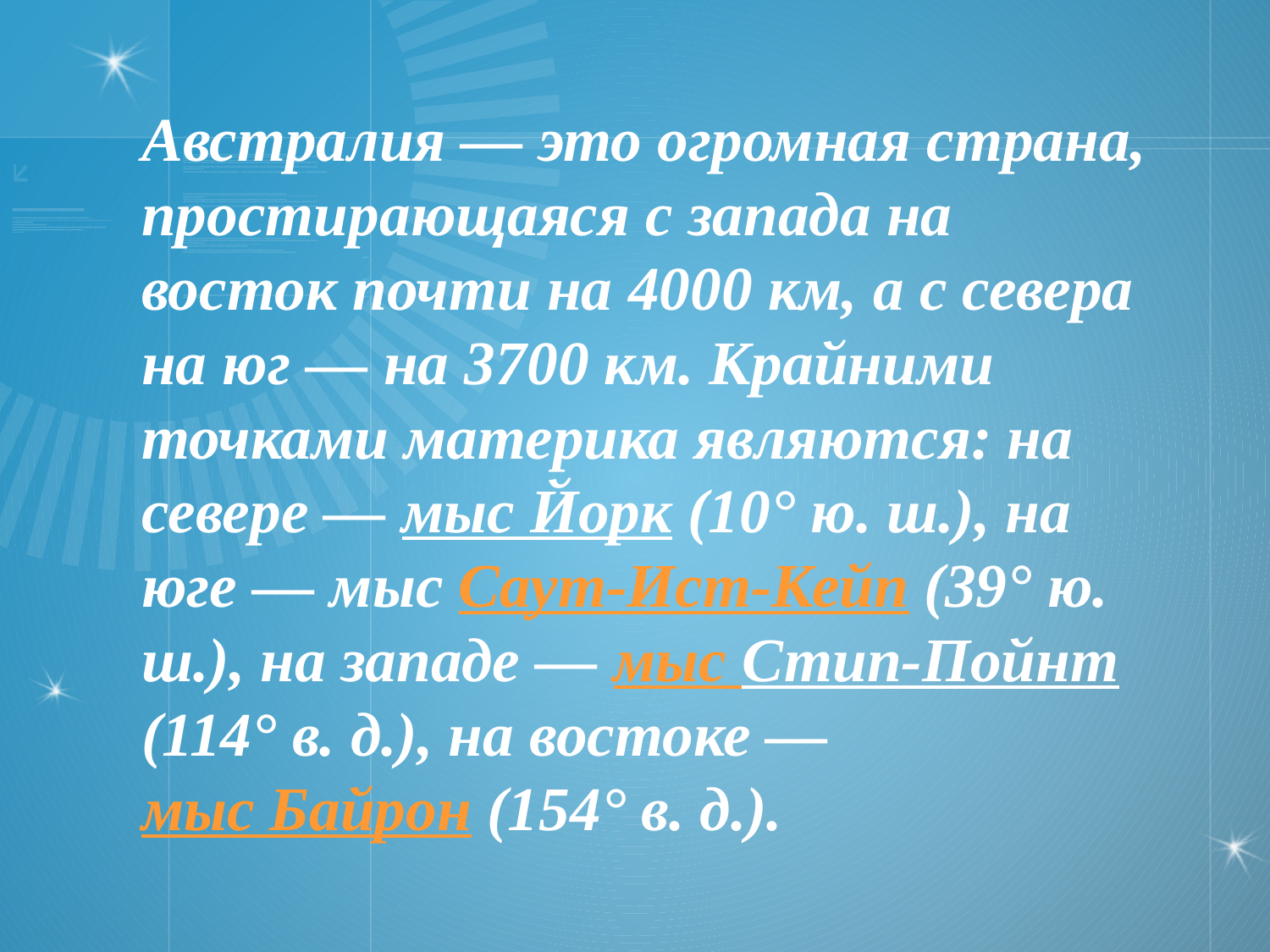

# Австралия — это огромная страна, простирающаяся с запада на восток почти на 4000 км, а с севера на юг — на 3700 км. Крайними точками материка являются: на севере — мыс Йорк (10° ю. ш.), на юге — мыс Саут-Ист-Кейп (39° ю. ш.), на западе — мыс Стип-Пойнт (114° в. д.), на востоке — мыс Байрон (154° в. д.).